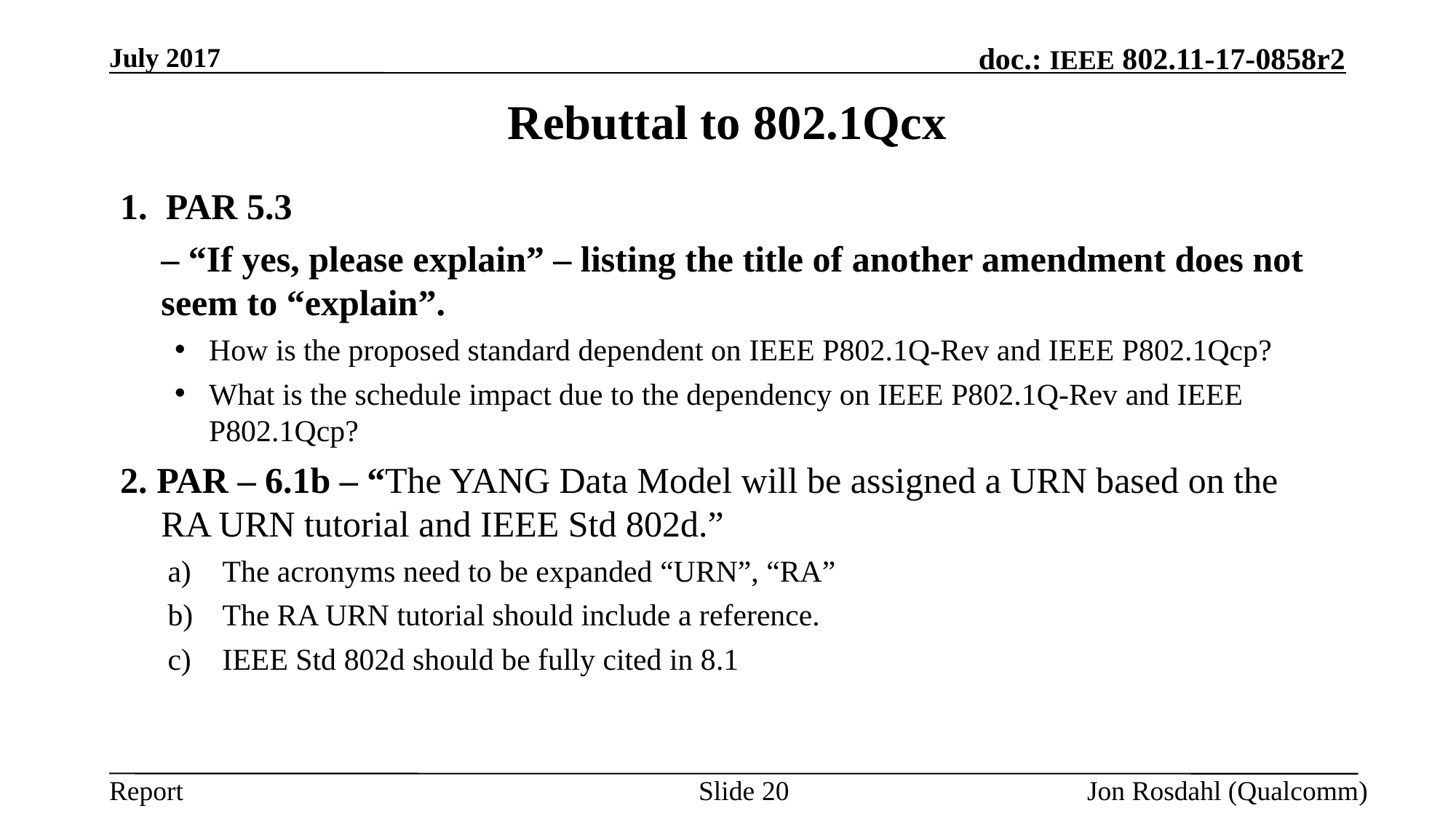

July 2017
# Rebuttal to 802.1Qcx
1.  PAR 5.3
	– “If yes, please explain” – listing the title of another amendment does not seem to “explain”.
How is the proposed standard dependent on IEEE P802.1Q-Rev and IEEE P802.1Qcp?
What is the schedule impact due to the dependency on IEEE P802.1Q-Rev and IEEE P802.1Qcp?
2. PAR – 6.1b – “The YANG Data Model will be assigned a URN based on the RA URN tutorial and IEEE Std 802d.”
The acronyms need to be expanded “URN”, “RA”
The RA URN tutorial should include a reference.
IEEE Std 802d should be fully cited in 8.1

Slide 20
Jon Rosdahl (Qualcomm)